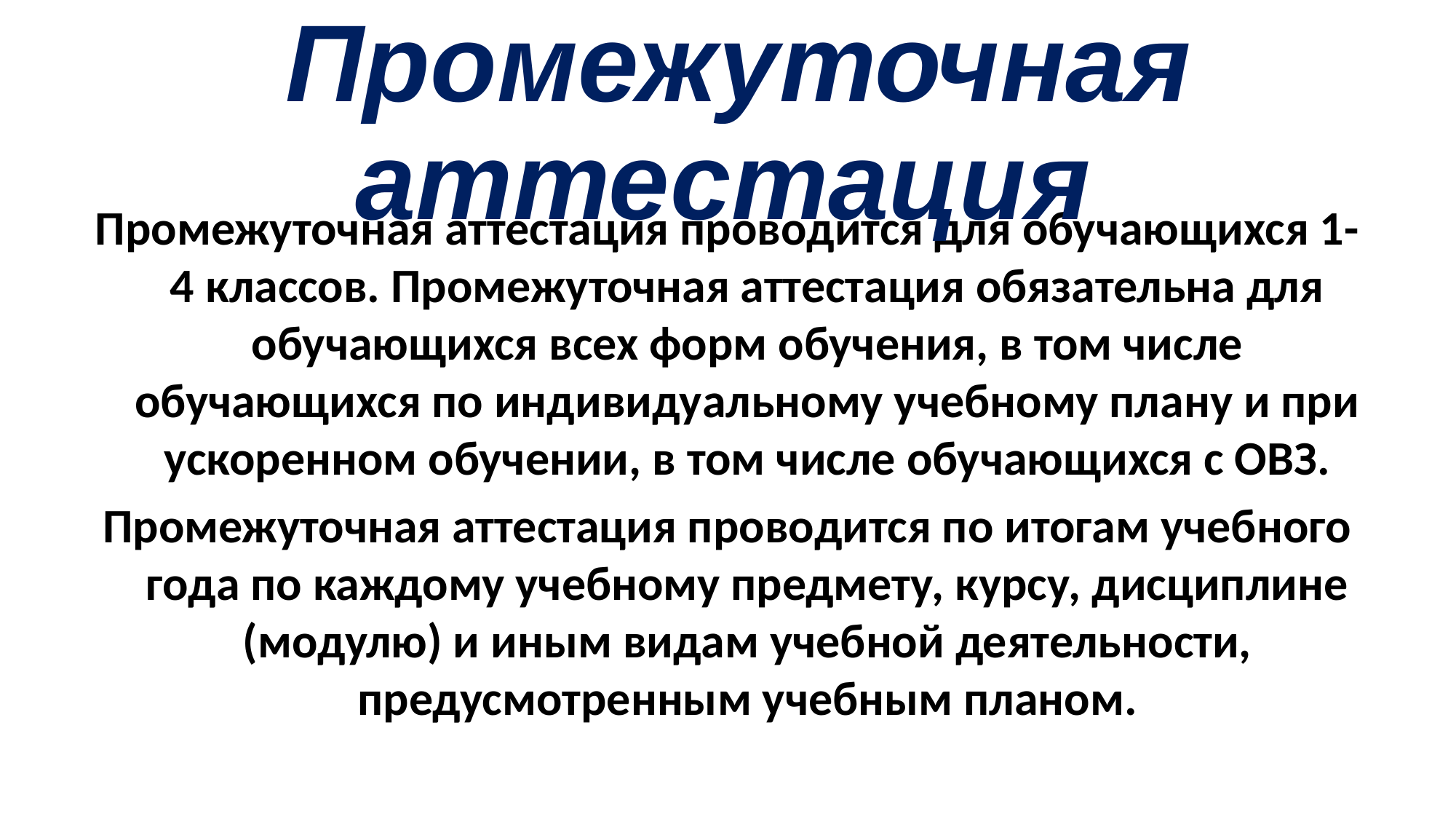

Промежуточная аттестация
Промежуточная аттестация проводится для обучающихся 1-4 классов. Промежуточная аттестация обязательна для обучающихся всех форм обучения, в том числе обучающихся по индивидуальному учебному плану и при ускоренном обучении, в том числе обучающихся с ОВЗ.
Промежуточная аттестация проводится по итогам учебного года по каждому учебному предмету, курсу, дисциплине (модулю) и иным видам учебной деятельности, предусмотренным учебным планом.